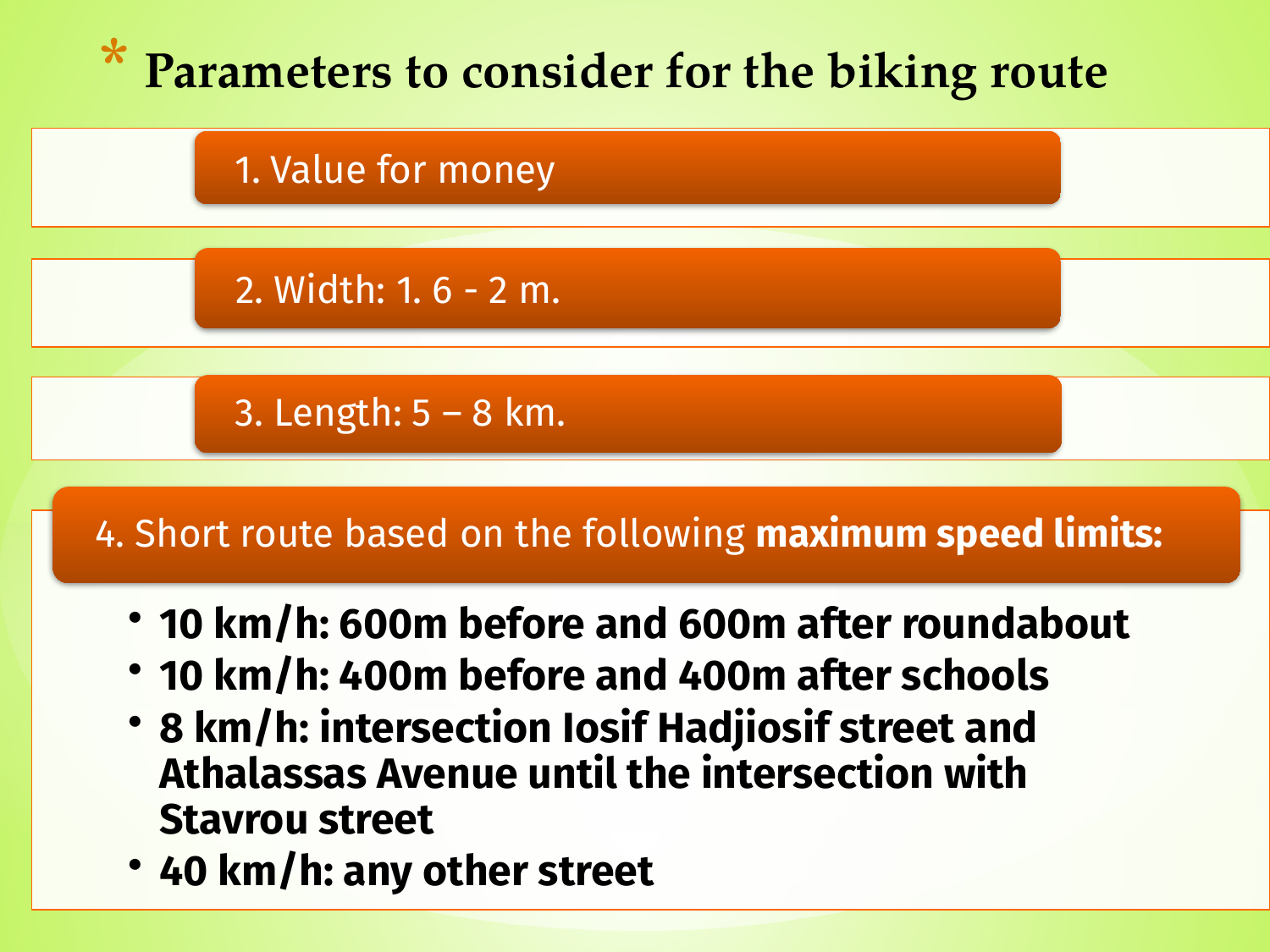

# Parameters to consider for the biking route

1. Value for money

2. Width: 1. 6 - 2 m.
3. Length: 5 – 8 km.

10 km/h: 600m before and 600m after roundabout
10 km/h: 400m before and 400m after schools
8 km/h: intersection Iosif Hadjiosif street and Athalassas Avenue until the intersection with Stavrou street
40 km/h: any other street
4. Short route based on the following maximum speed limits: